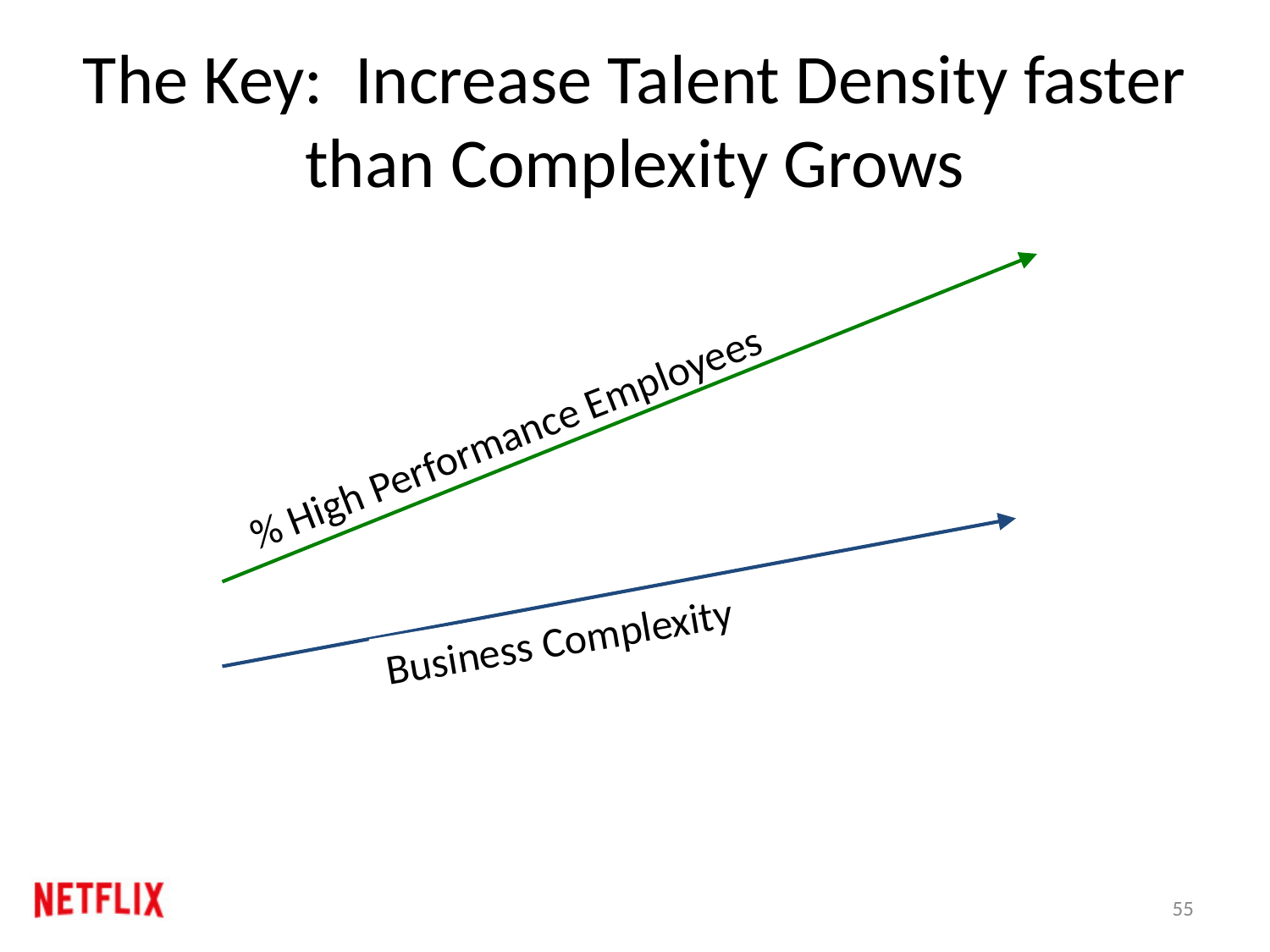

# The Key:  Increase Talent Density faster than Complexity Grows
% High Performance Employees
Business Complexity
55